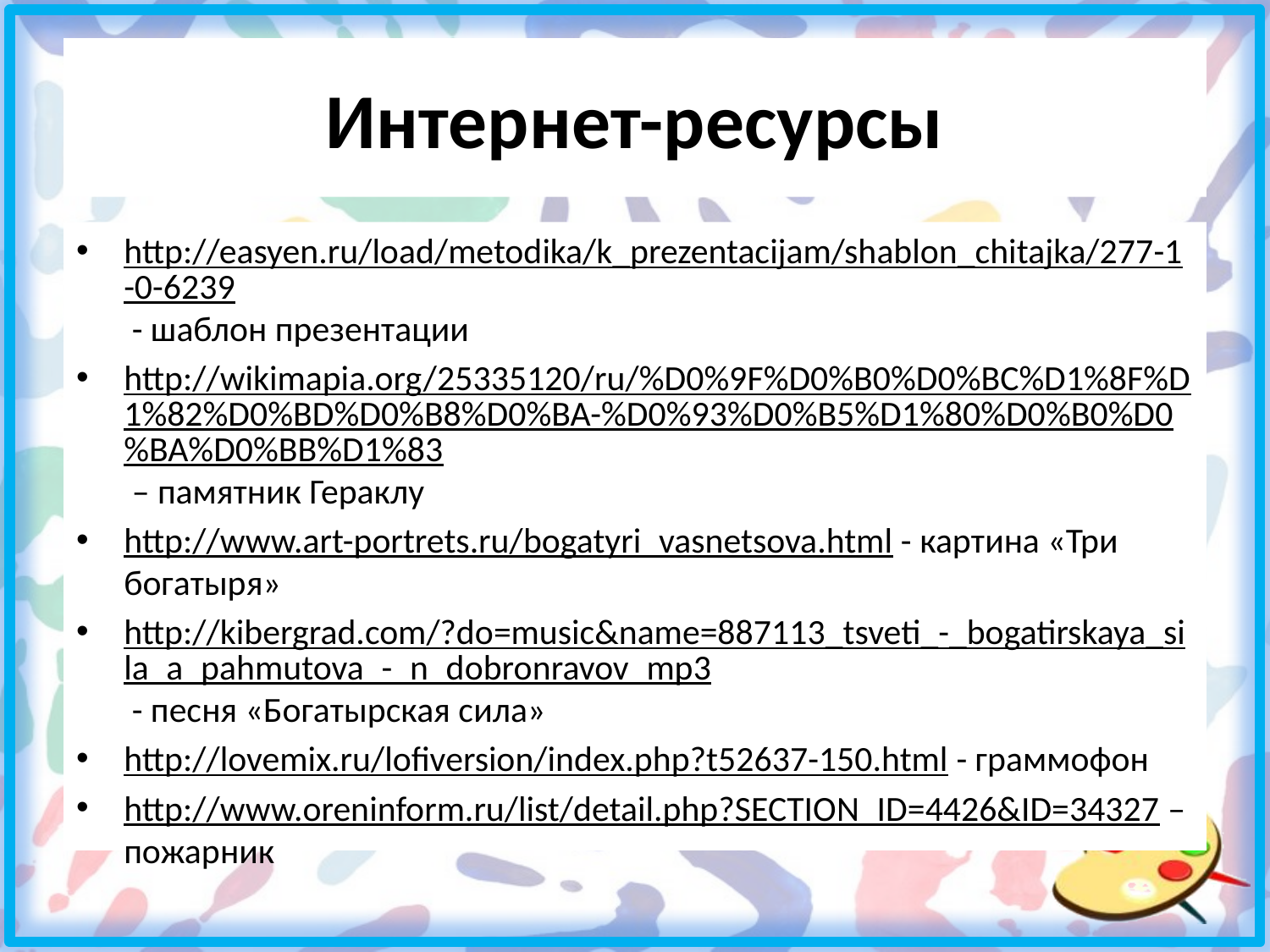

# Интернет-ресурсы
http://easyen.ru/load/metodika/k_prezentacijam/shablon_chitajka/277-1-0-6239 - шаблон презентации
http://wikimapia.org/25335120/ru/%D0%9F%D0%B0%D0%BC%D1%8F%D1%82%D0%BD%D0%B8%D0%BA-%D0%93%D0%B5%D1%80%D0%B0%D0%BA%D0%BB%D1%83 – памятник Гераклу
http://www.art-portrets.ru/bogatyri_vasnetsova.html - картина «Три богатыря»
http://kibergrad.com/?do=music&name=887113_tsveti_-_bogatirskaya_sila_a_pahmutova_-_n_dobronravov_mp3 - песня «Богатырская сила»
http://lovemix.ru/lofiversion/index.php?t52637-150.html - граммофон
http://www.oreninform.ru/list/detail.php?SECTION_ID=4426&ID=34327 – пожарник